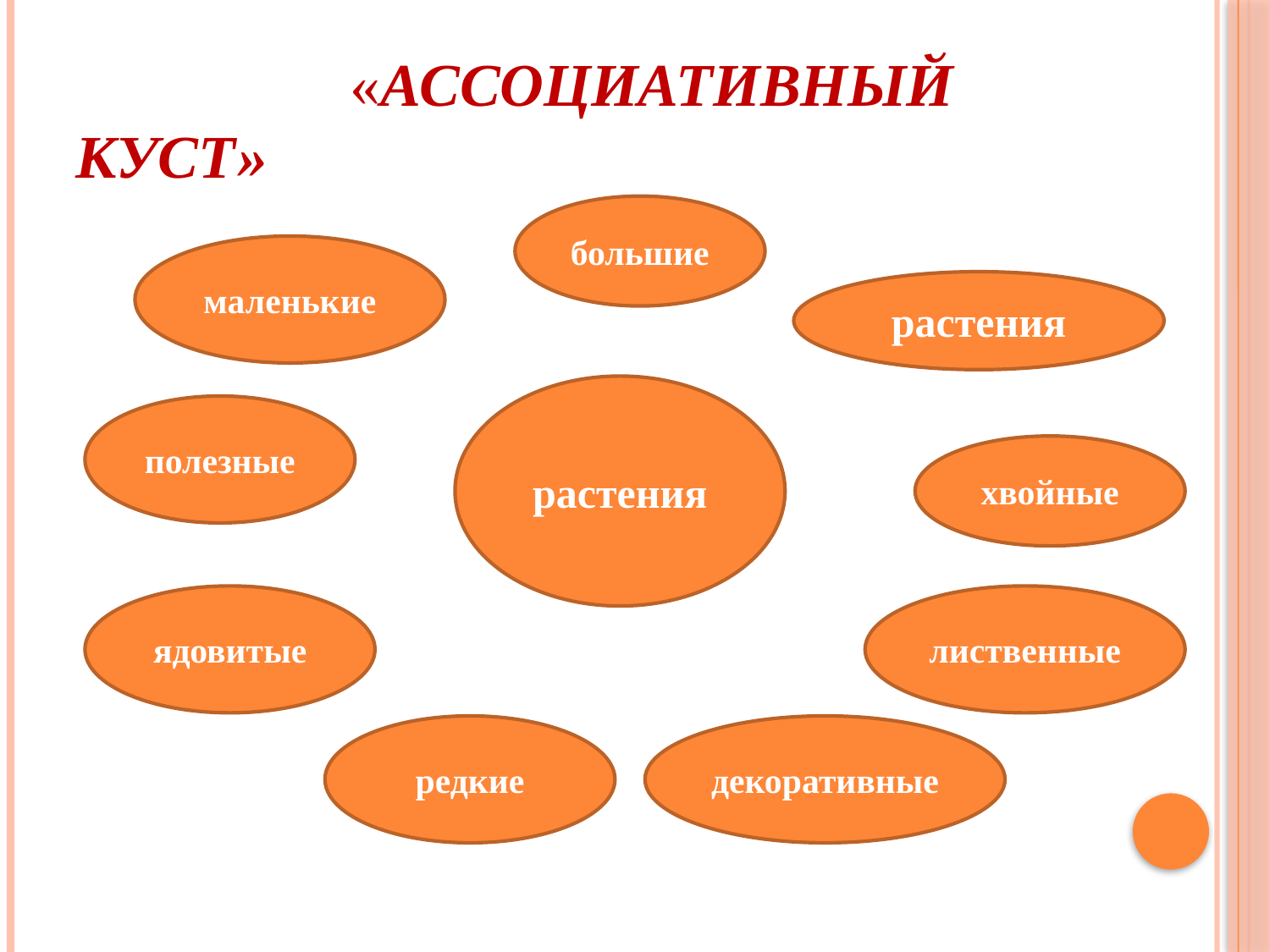

# «Ассоциативный куст»
большие

маленькие
растения
растения
полезные
хвойные
ядовитые
лиственные
редкие
декоративные